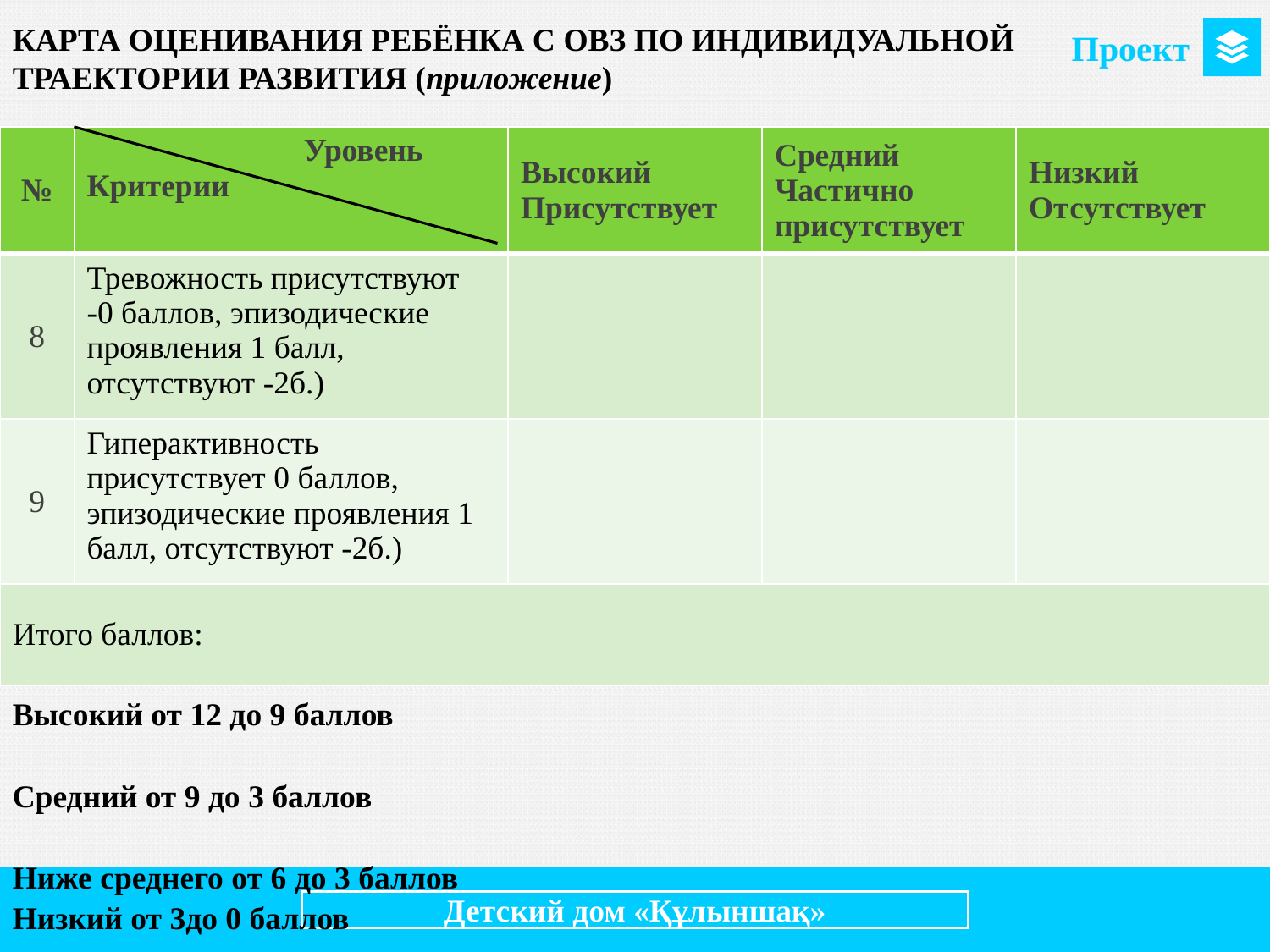

КАРТА ОЦЕНИВАНИЯ РЕБЁНКА С ОВЗ ПО ИНДИВИДУАЛЬНОЙ ТРАЕКТОРИИ РАЗВИТИЯ (приложение)

Проект
| № | Уровень Критерии | Высокий Присутствует | Средний Частично присутствует | Низкий Отсутствует |
| --- | --- | --- | --- | --- |
| 8 | Тревожность присутствуют -0 баллов, эпизодические проявления 1 балл, отсутствуют -2б.) |  |  |  |
| 9 | Гиперактивность присутствует 0 баллов, эпизодические проявления 1 балл, отсутствуют -2б.) |  |  |  |
| Итого баллов: |  |  |  |  |
Высокий от 12 до 9 баллов
Средний от 9 до 3 баллов
Ниже среднего от 6 до 3 баллов
Низкий от 3до 0 баллов

Детский дом «Құлыншақ»